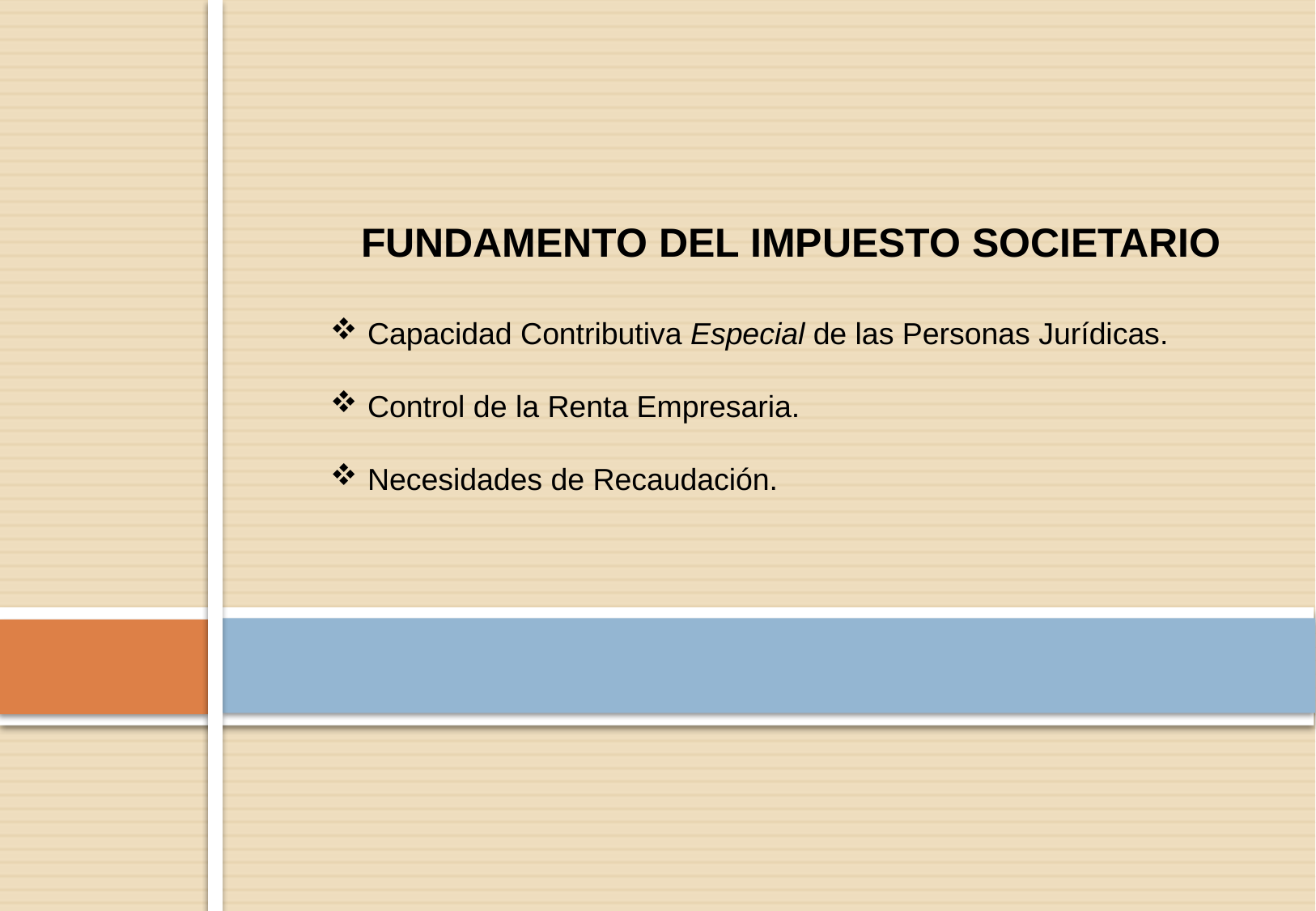

FUNDAMENTO DEL IMPUESTO SOCIETARIO

 Capacidad Contributiva Especial de las Personas Jurídicas.

 Control de la Renta Empresaria.

 Necesidades de Recaudación.
#